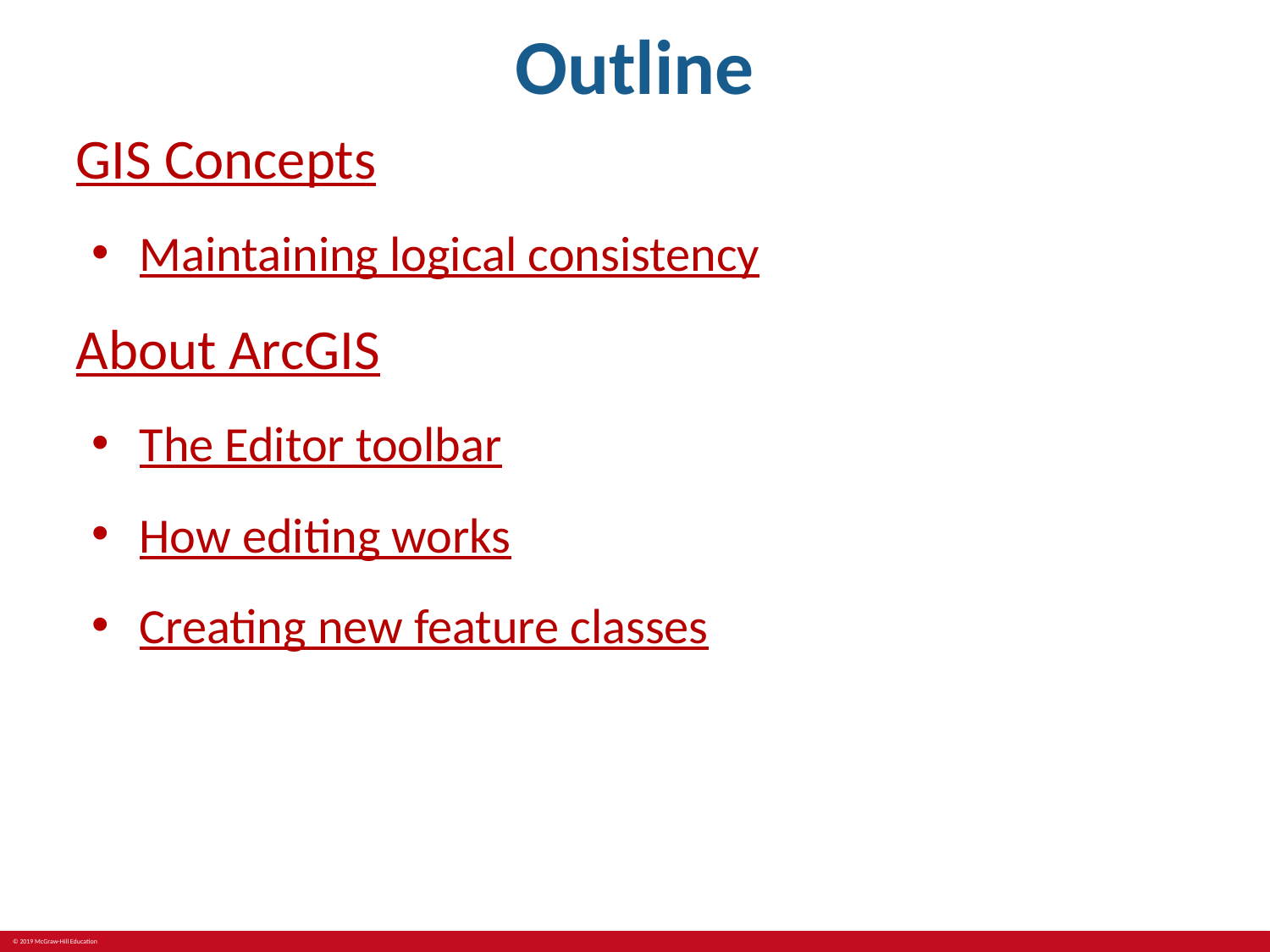

# Outline
GIS Concepts
Maintaining logical consistency
About ArcGIS
The Editor toolbar
How editing works
Creating new feature classes